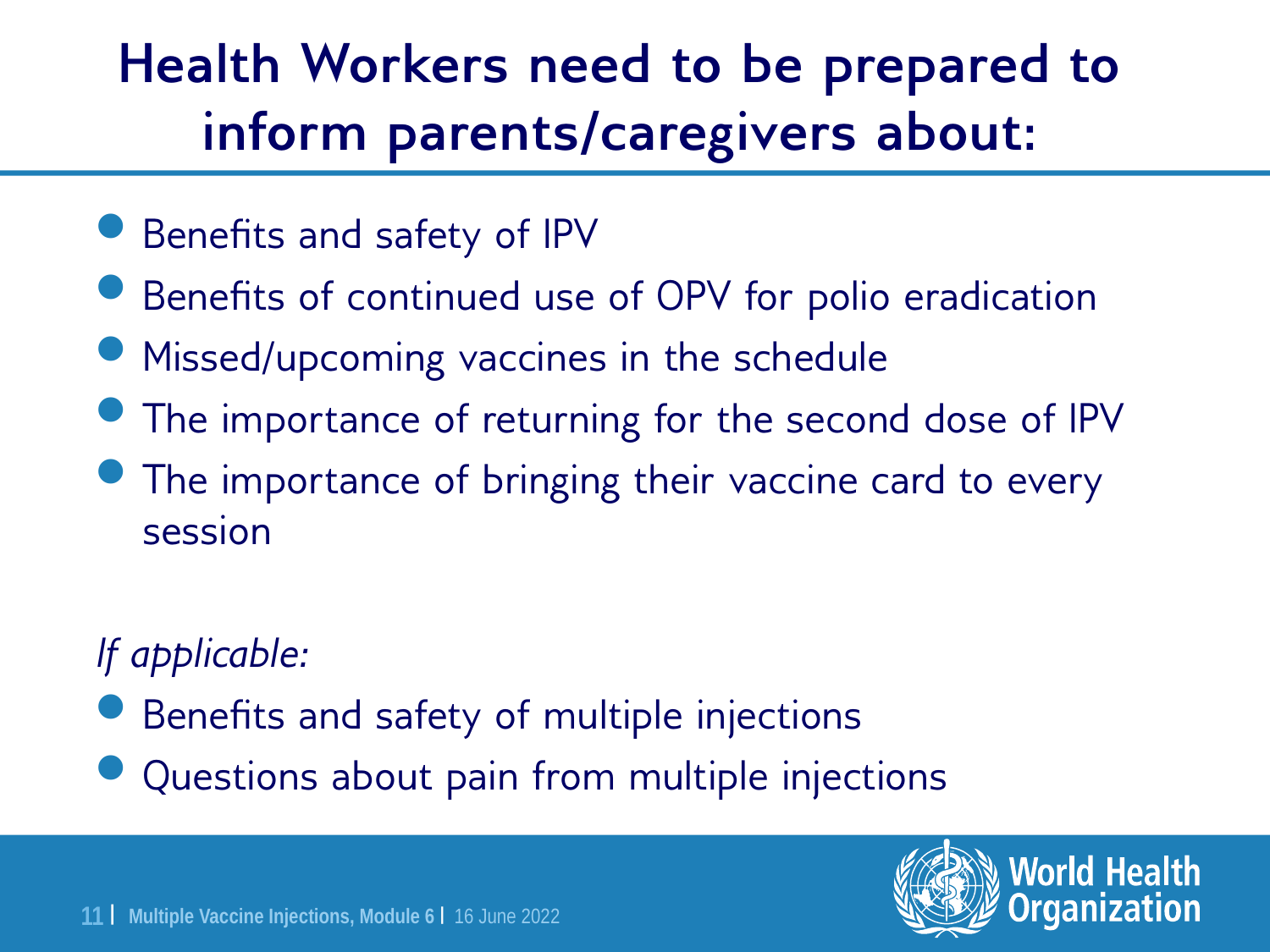

Health Workers need to be prepared to inform parents/caregivers about:
Benefits and safety of IPV
Benefits of continued use of OPV for polio eradication
Missed/upcoming vaccines in the schedule
The importance of returning for the second dose of IPV
The importance of bringing their vaccine card to every session

If applicable:
Benefits and safety of multiple injections
Questions about pain from multiple injections